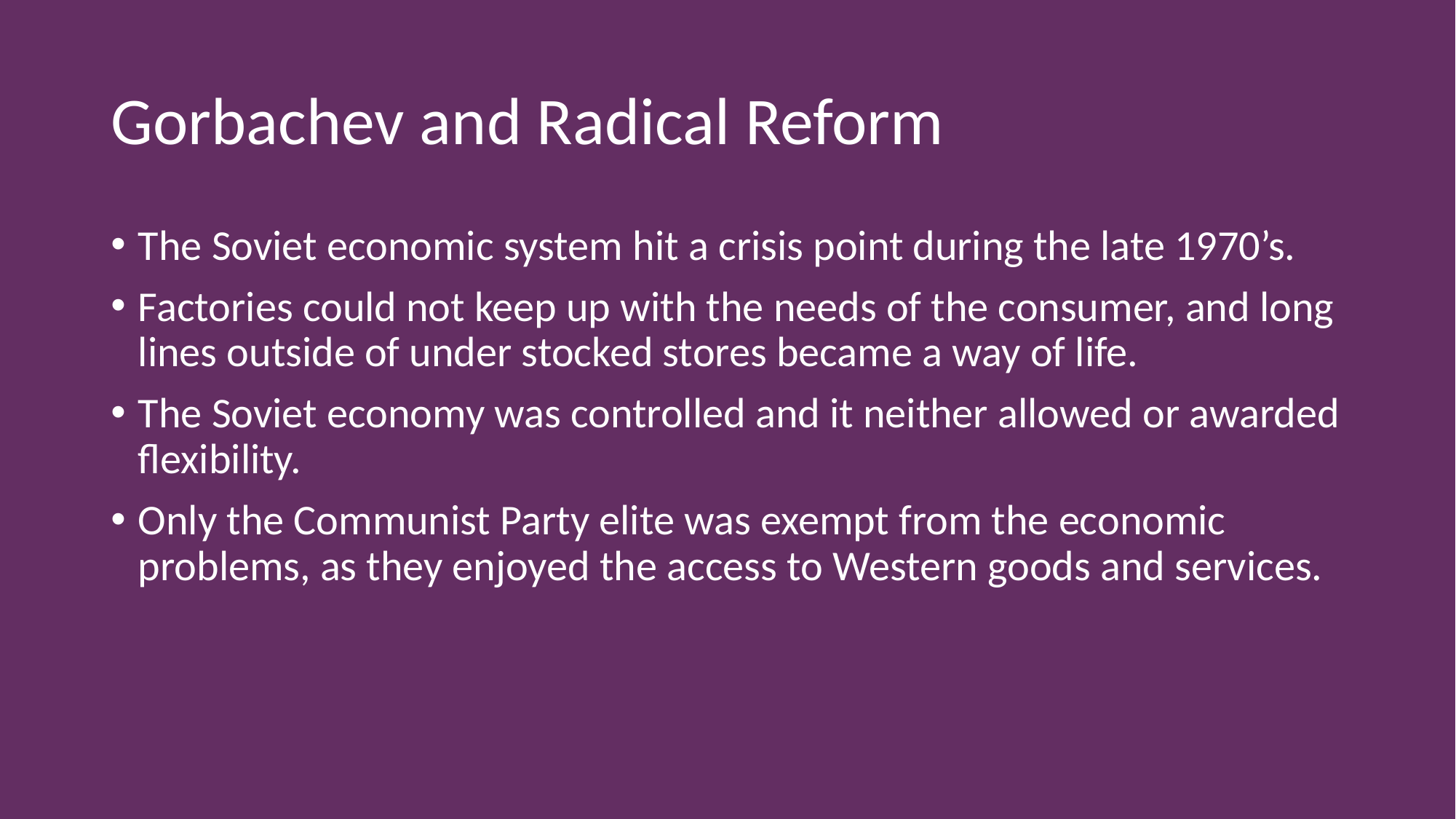

# Gorbachev and Radical Reform
The Soviet economic system hit a crisis point during the late 1970’s.
Factories could not keep up with the needs of the consumer, and long lines outside of under stocked stores became a way of life.
The Soviet economy was controlled and it neither allowed or awarded flexibility.
Only the Communist Party elite was exempt from the economic problems, as they enjoyed the access to Western goods and services.